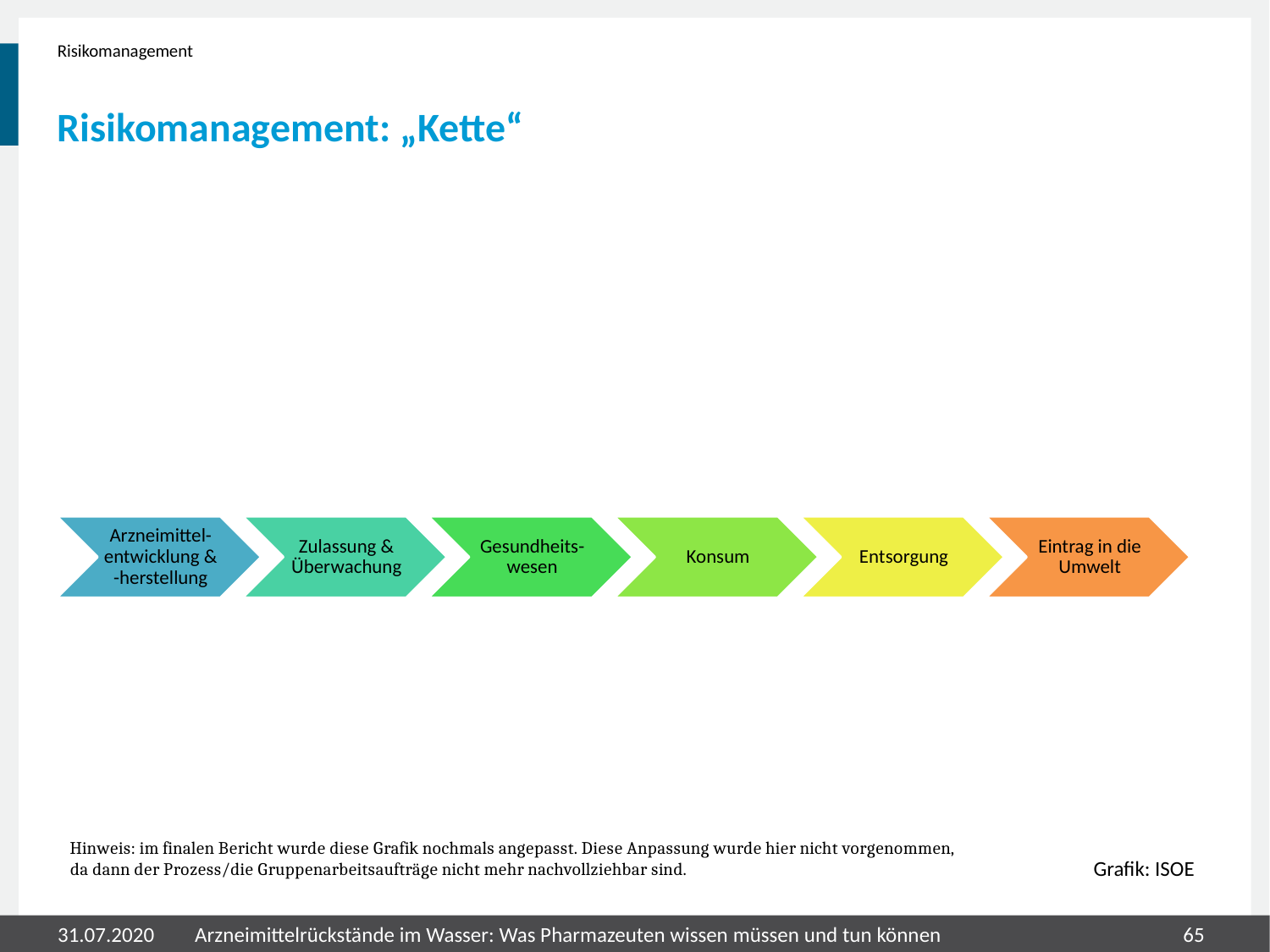

Risikomanagement
# Risikomanagement: „Kette“
Arzneimittel-entwicklung & -herstellung
Zulassung & Überwachung
Gesundheits-wesen
Konsum
Entsorgung
Eintrag in die Umwelt

Hinweis: im finalen Bericht wurde diese Grafik nochmals angepasst. Diese Anpassung wurde hier nicht vorgenommen, da dann der Prozess/die Gruppenarbeitsaufträge nicht mehr nachvollziehbar sind.
Grafik: ISOE
31.07.2020
Arzneimittelrückstände im Wasser: Was Pharmazeuten wissen müssen und tun können
65